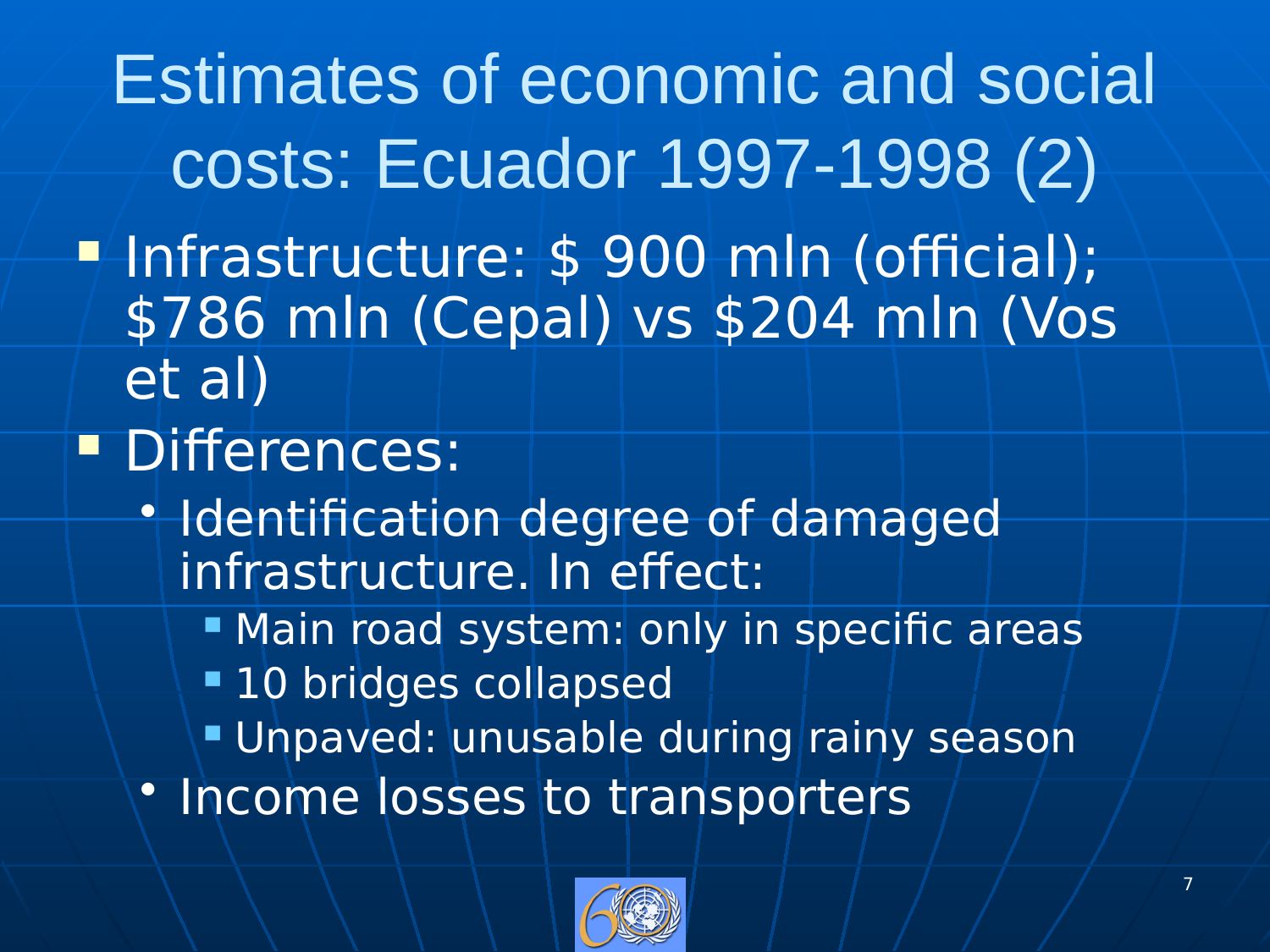

# Estimates of economic and social costs: Ecuador 1997-1998 (2)
Infrastructure: $ 900 mln (official); $786 mln (Cepal) vs $204 mln (Vos et al)
Differences:
Identification degree of damaged infrastructure. In effect:
Main road system: only in specific areas
10 bridges collapsed
Unpaved: unusable during rainy season
Income losses to transporters
7